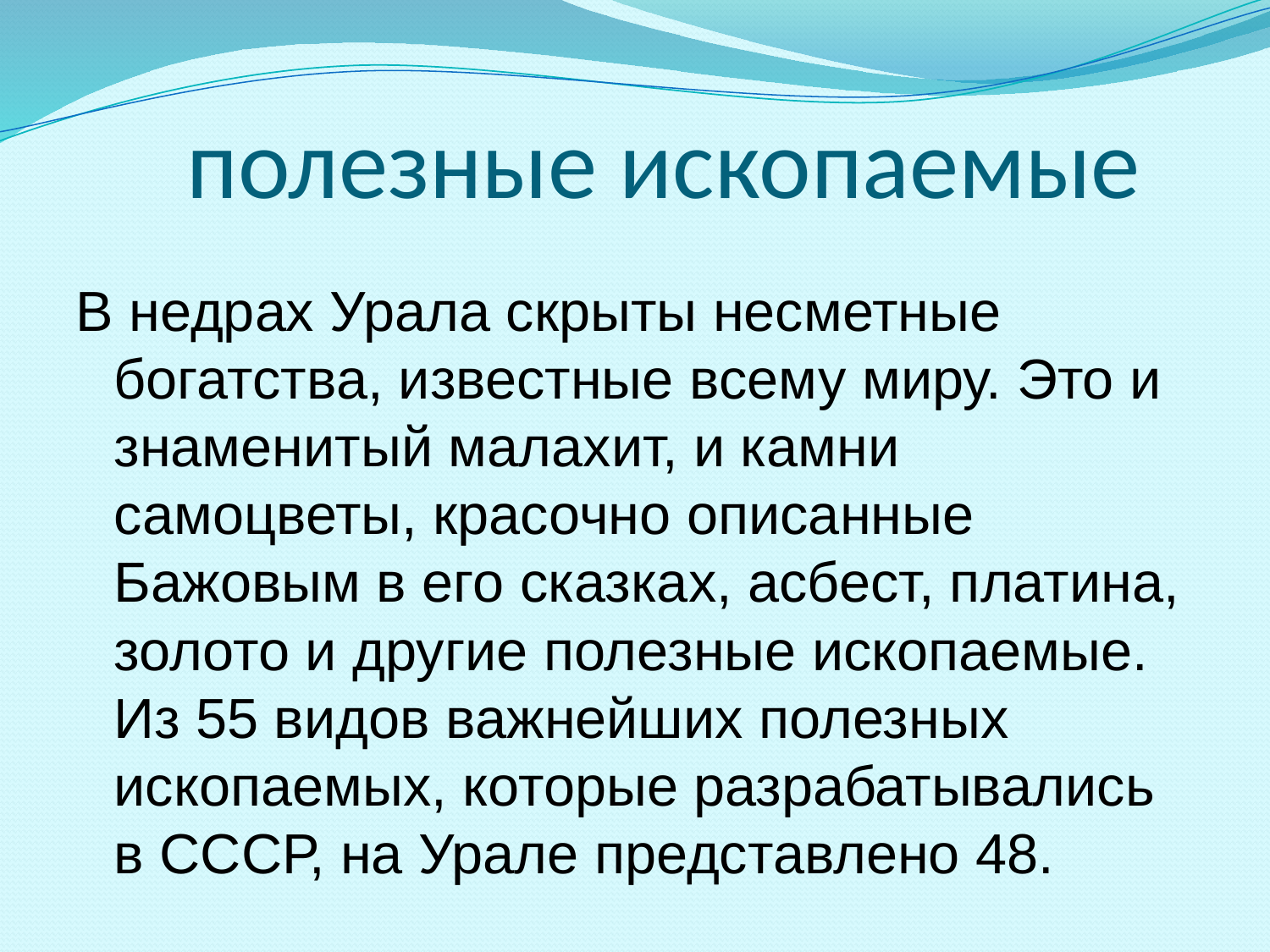

# полезные ископаемые
В недрах Урала скрыты несметные богатства, известные всему миру. Это и знаменитый малахит, и камни самоцветы, красочно описанные Бажовым в его сказках, асбест, платина, золото и другие полезные ископаемые. Из 55 видов важнейших полезных ископаемых, которые разрабатывались в СССР, на Урале представлено 48.